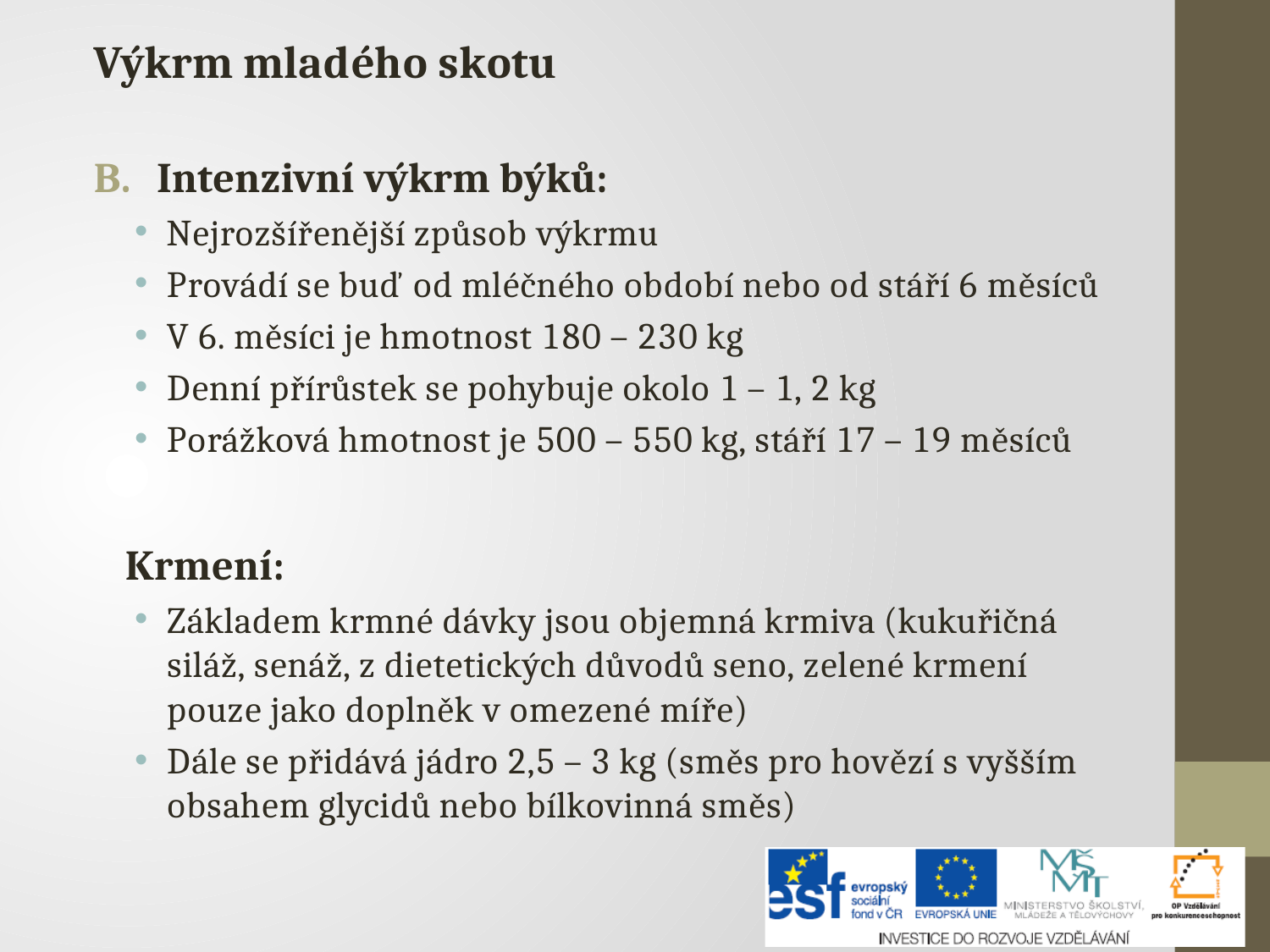

Výkrm mladého skotu

Intenzivní výkrm býků:
Nejrozšířenější způsob výkrmu
Provádí se buď od mléčného období nebo od stáří 6 měsíců
V 6. měsíci je hmotnost 180 – 230 kg
Denní přírůstek se pohybuje okolo 1 – 1, 2 kg
Porážková hmotnost je 500 – 550 kg, stáří 17 – 19 měsíců

	Krmení:
Základem krmné dávky jsou objemná krmiva (kukuřičná siláž, senáž, z dietetických důvodů seno, zelené krmení pouze jako doplněk v omezené míře)
Dále se přidává jádro 2,5 – 3 kg (směs pro hovězí s vyšším obsahem glycidů nebo bílkovinná směs)